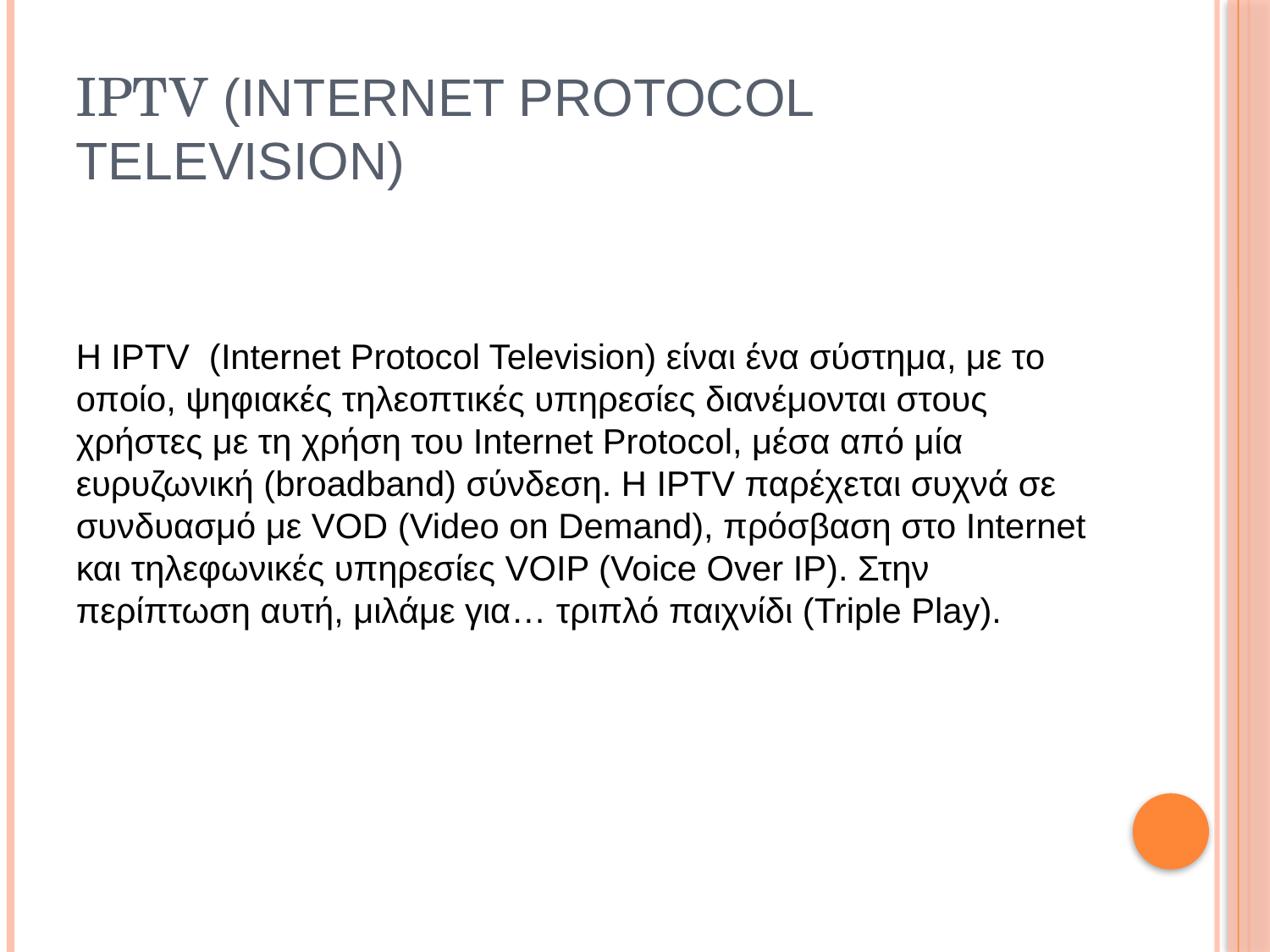

# Iptv (Internet Protocol Television)

H IPTV  (Internet Protocol Television) είναι ένα σύστημα, με το οποίο, ψηφιακές τηλεοπτικές υπηρεσίες διανέμονται στους χρήστες με τη χρήση του Internet Protocol, μέσα από μία ευρυζωνική (broadband) σύνδεση. Η IPTV παρέχεται συχνά σε συνδυασμό με VOD (Video on Demand), πρόσβαση στο Internet και τηλεφωνικές υπηρεσίες VOIP (Voice Over IP). Στην περίπτωση αυτή, μιλάμε για… τριπλό παιχνίδι (Triple Play).